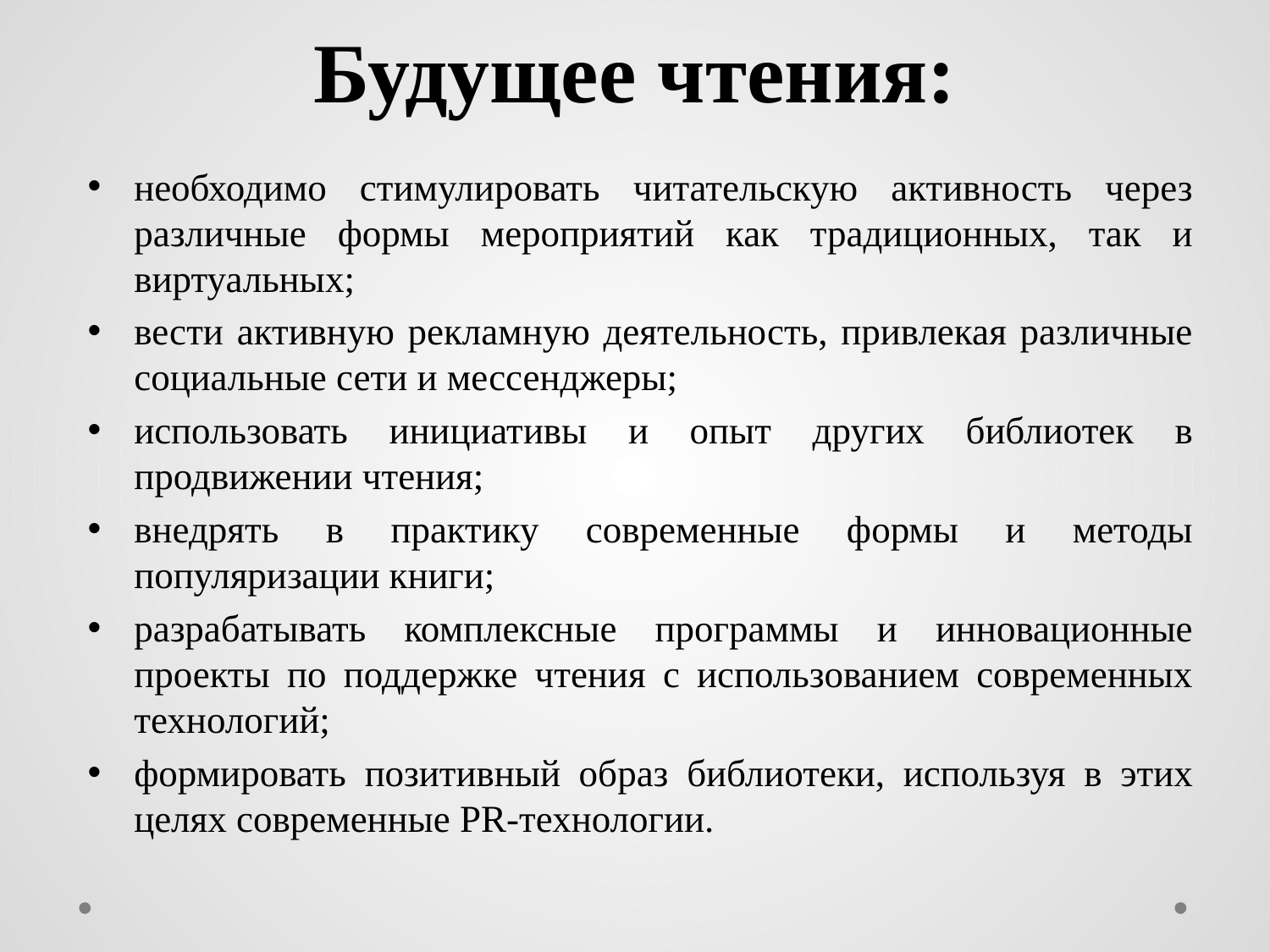

# Будущее чтения:
необходимо стимулировать читательскую активность через различные формы мероприятий как традиционных, так и виртуальных;
вести активную рекламную деятельность, привлекая различные социальные сети и мессенджеры;
использовать инициативы и опыт других библиотек в продвижении чтения;
внедрять в практику современные формы и методы популяризации книги;
разрабатывать комплексные программы и инновационные проекты по поддержке чтения с использованием современных технологий;
формировать позитивный образ библиотеки, используя в этих целях современные PR-технологии.